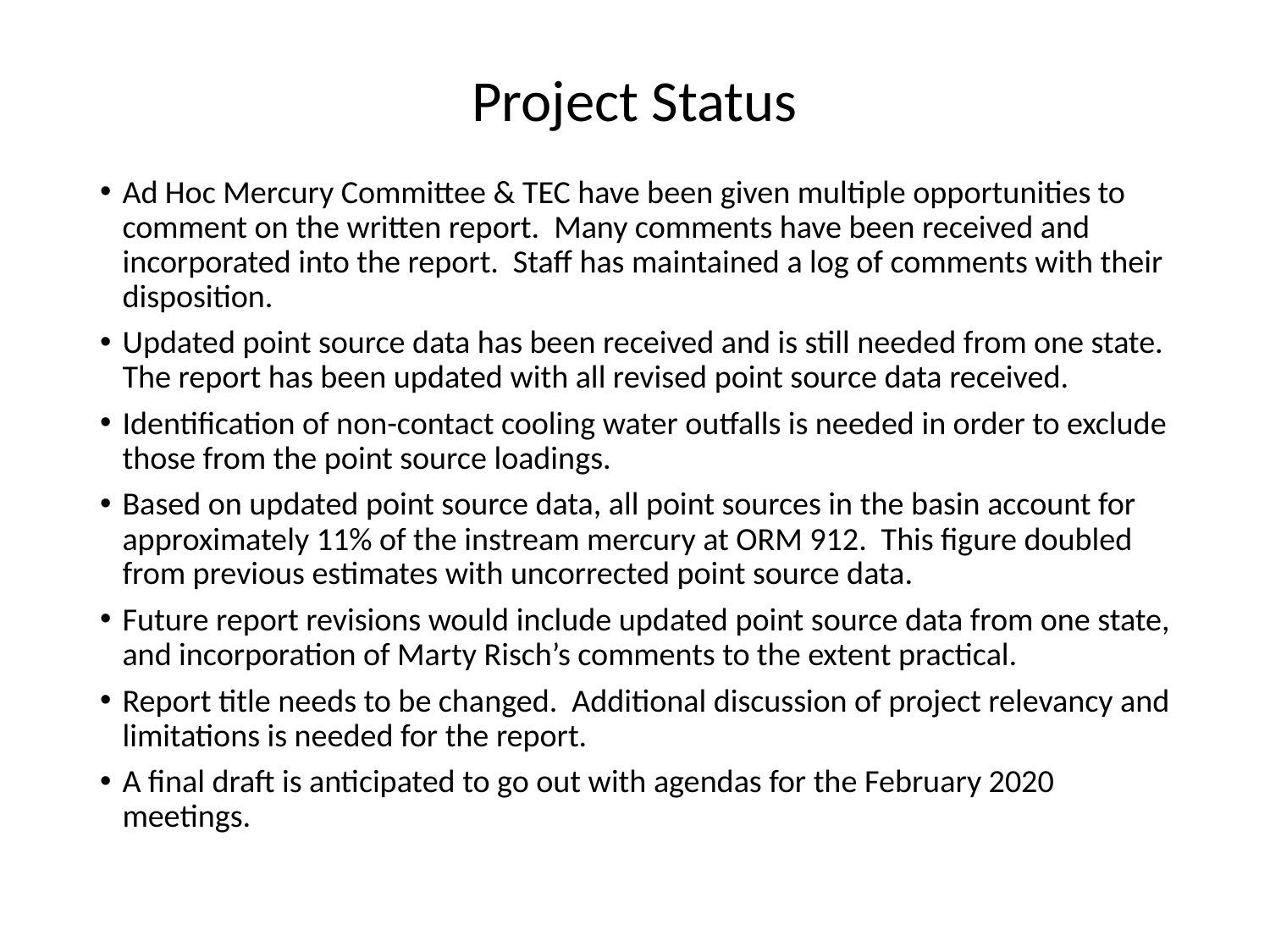

# Project Status
Ad Hoc Mercury Committee & TEC have been given multiple opportunities to comment on the written report.  Many comments have been received and incorporated into the report.  Staff has maintained a log of comments with their disposition.
Updated point source data has been received and is still needed from one state.  The report has been updated with all revised point source data received.
Identification of non-contact cooling water outfalls is needed in order to exclude those from the point source loadings.
Based on updated point source data, all point sources in the basin account for approximately 11% of the instream mercury at ORM 912.  This figure doubled from previous estimates with uncorrected point source data.
Future report revisions would include updated point source data from one state, and incorporation of Marty Risch’s comments to the extent practical.
Report title needs to be changed.  Additional discussion of project relevancy and limitations is needed for the report.
A final draft is anticipated to go out with agendas for the February 2020 meetings.